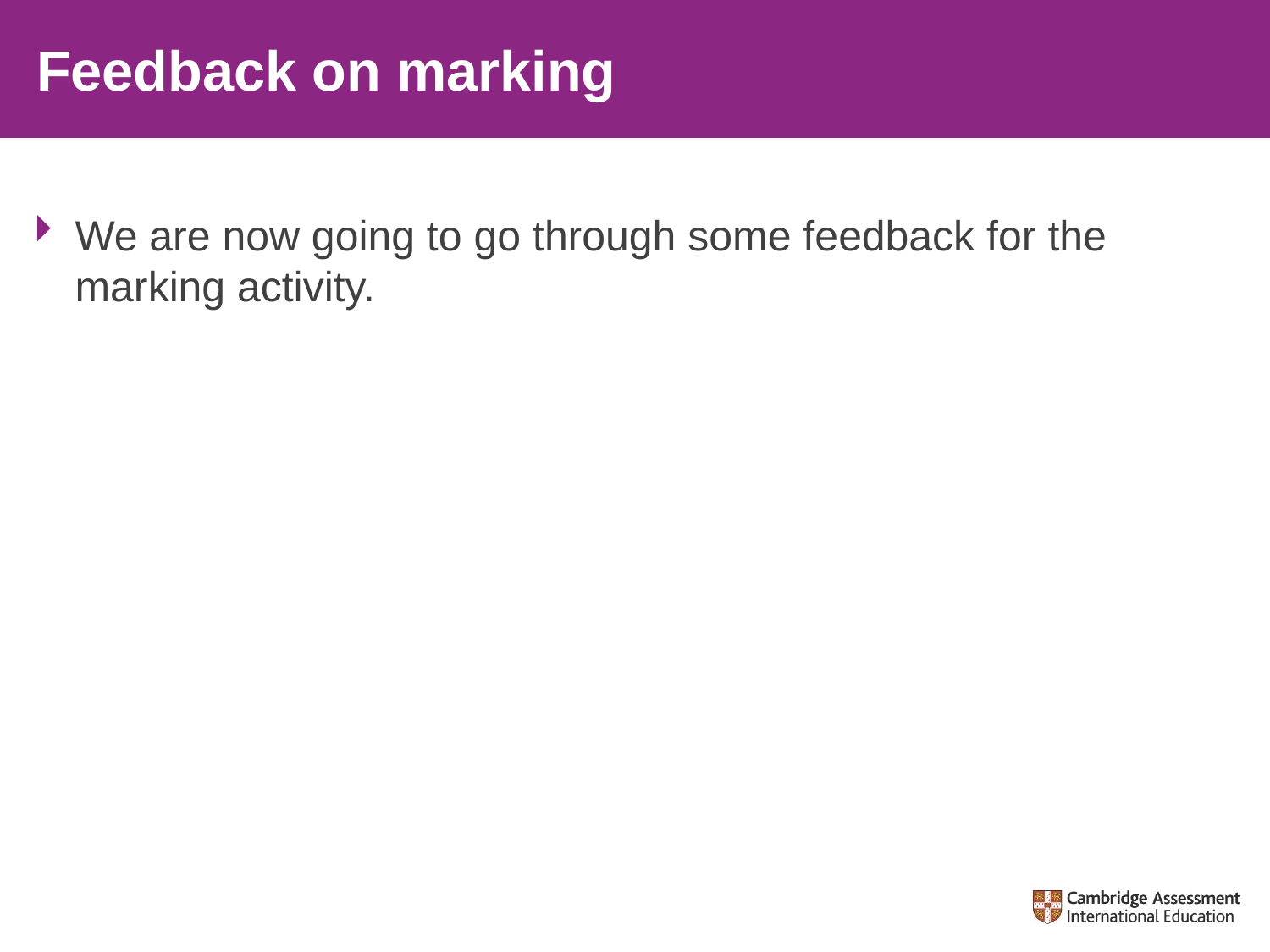

# Feedback on marking
We are now going to go through some feedback for the marking activity.